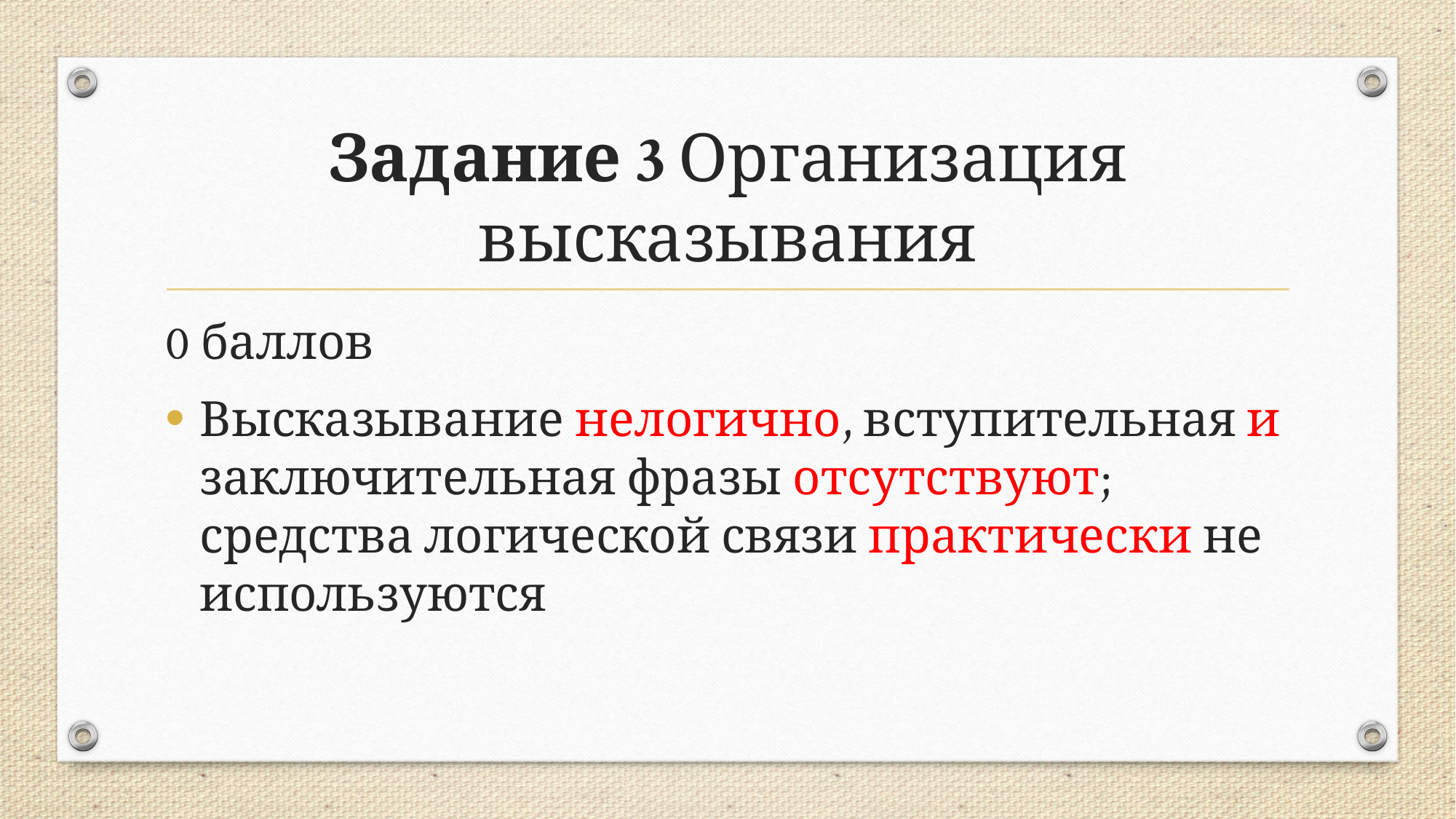

# Задание 3 Организация высказывания
0 баллов
Высказывание нелогично, вступительная и заключительная фразы отсутствуют; средства логической связи практически не используются